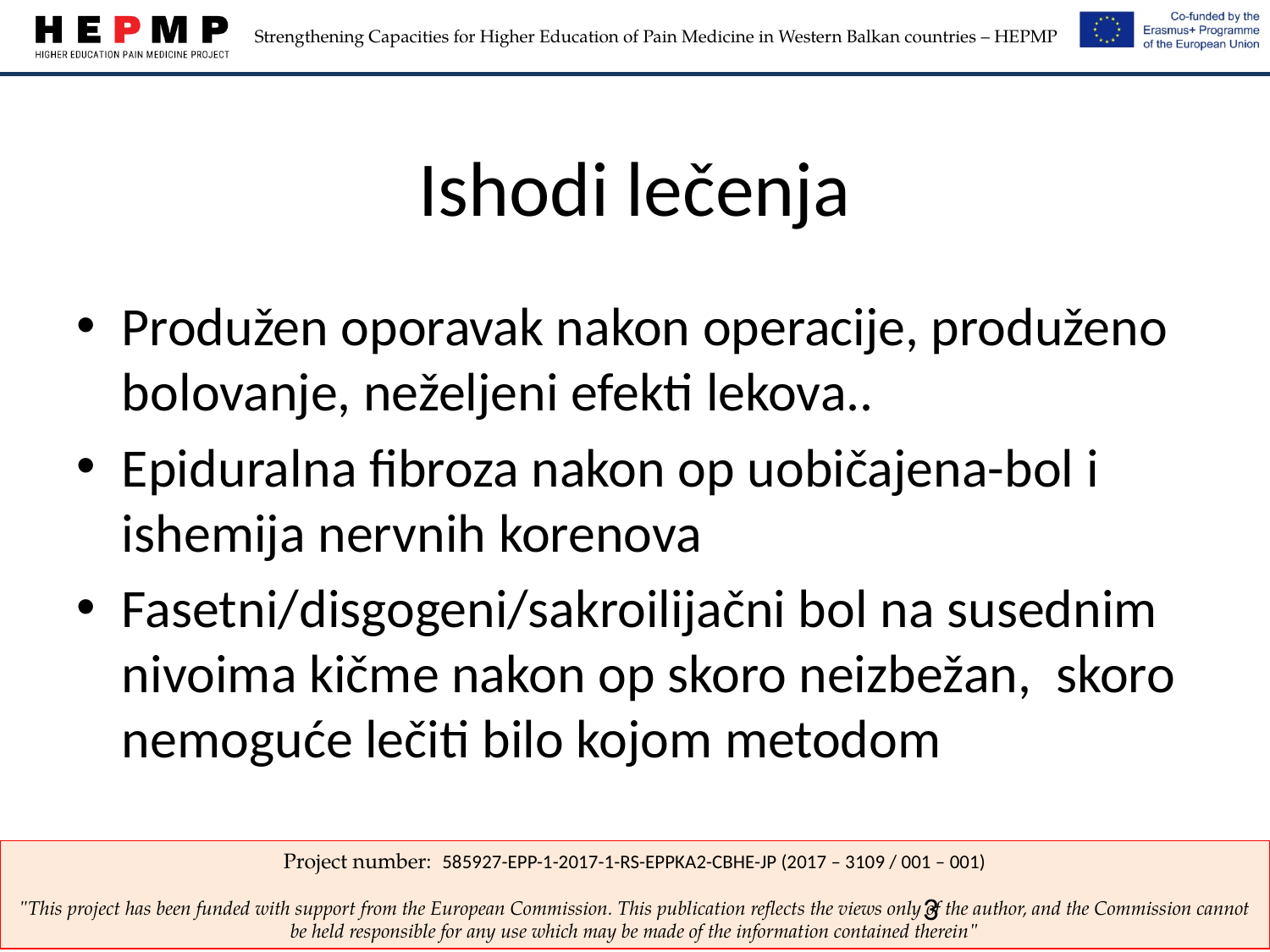

# Ishodi lečenja
Produžen oporavak nakon operacije, produženo bolovanje, neželjeni efekti lekova..
Epiduralna fibroza nakon op uobičajena-bol i ishemija nervnih korenova
Fasetni/disgogeni/sakroilijačni bol na susednim nivoima kičme nakon op skoro neizbežan,  skoro nemoguće lečiti bilo kojom metodom
3